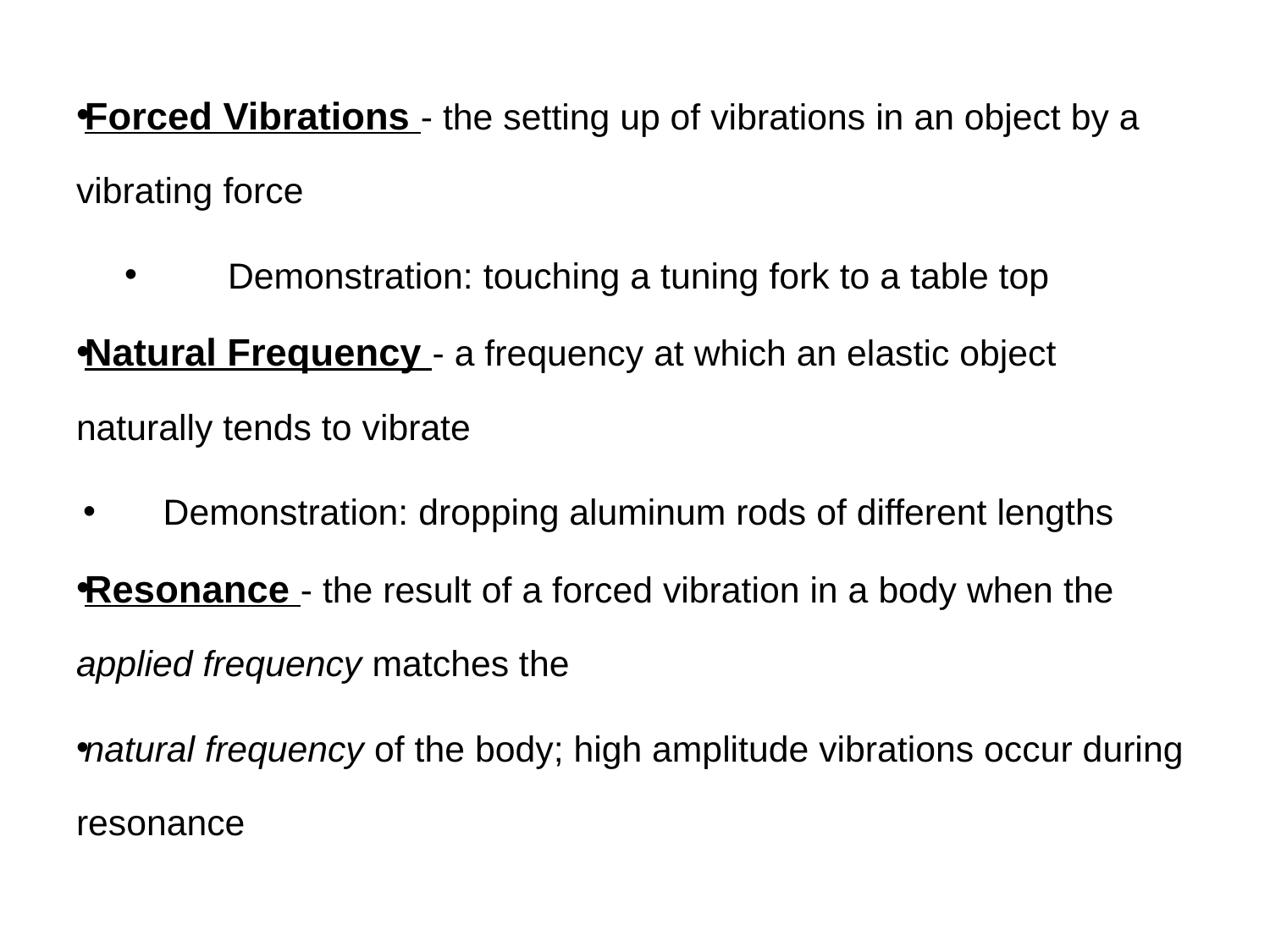

Forced Vibrations - the setting up of vibrations in an object by a vibrating force
Demonstration: touching a tuning fork to a table top
Natural Frequency - a frequency at which an elastic object naturally tends to vibrate
Demonstration: dropping aluminum rods of different lengths
Resonance - the result of a forced vibration in a body when the applied frequency matches the
natural frequency of the body; high amplitude vibrations occur during resonance